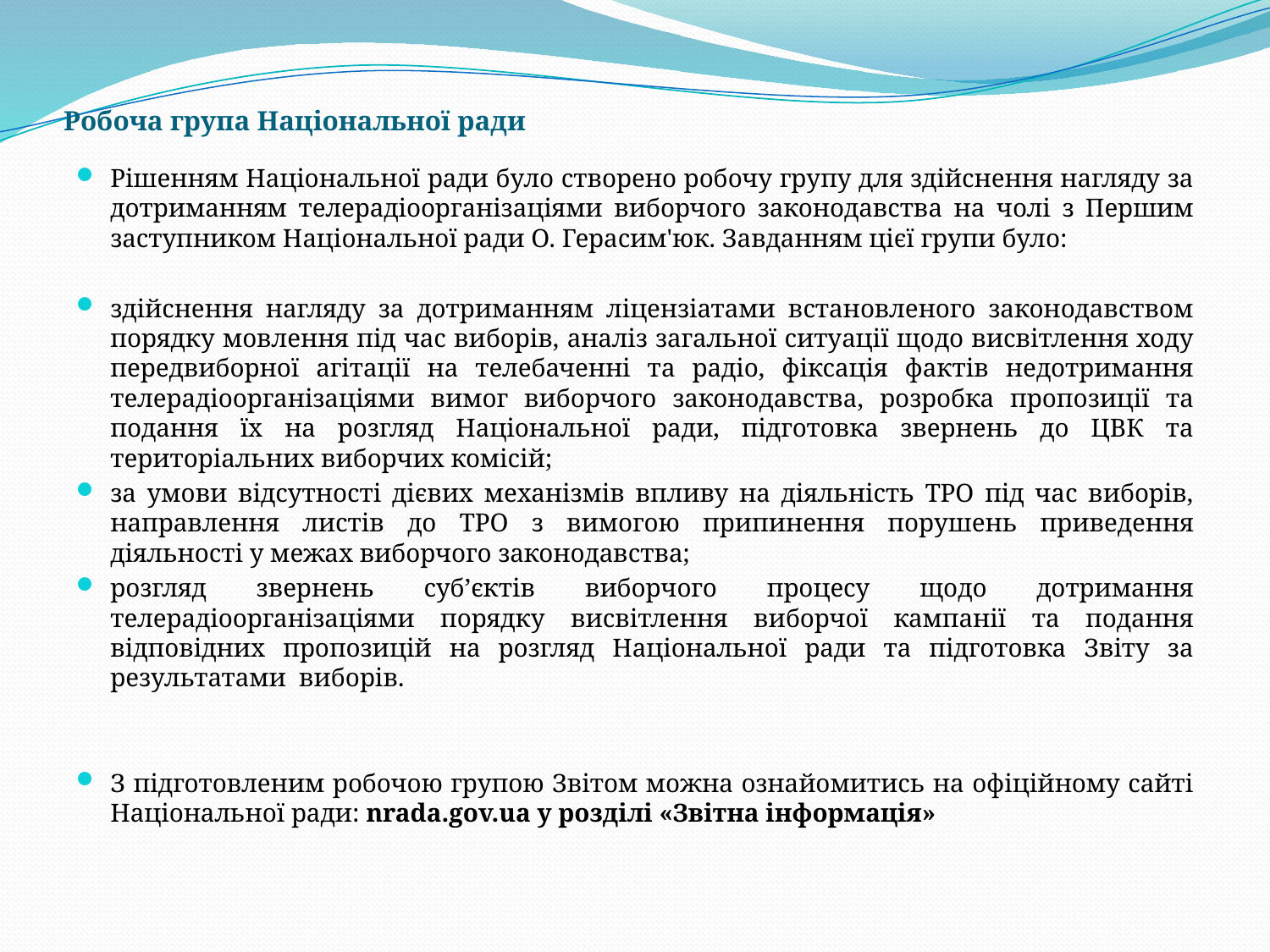

# Робоча група Національної ради
Рішенням Національної ради було створено робочу групу для здійснення нагляду за дотриманням телерадіоорганізаціями виборчого законодавства на чолі з Першим заступником Національної ради О. Герасим'юк. Завданням цієї групи було:

здійснення нагляду за дотриманням ліцензіатами встановленого законодавством порядку мовлення під час виборів, аналіз загальної ситуації щодо висвітлення ходу передвиборної агітації на телебаченні та радіо, фіксація фактів недотримання телерадіоорганізаціями вимог виборчого законодавства, розробка пропозиції та подання їх на розгляд Національної ради, підготовка звернень до ЦВК та територіальних виборчих комісій;
за умови відсутності дієвих механізмів впливу на діяльність ТРО під час виборів, направлення листів до ТРО з вимогою припинення порушень приведення діяльності у межах виборчого законодавства;
розгляд звернень суб’єктів виборчого процесу щодо дотримання телерадіоорганізаціями порядку висвітлення виборчої кампанії та подання відповідних пропозицій на розгляд Національної ради та підготовка Звіту за результатами  виборів.

З підготовленим робочою групою Звітом можна ознайомитись на офіційному сайті Національної ради: nrada.gov.ua у розділі «Звітна інформація»